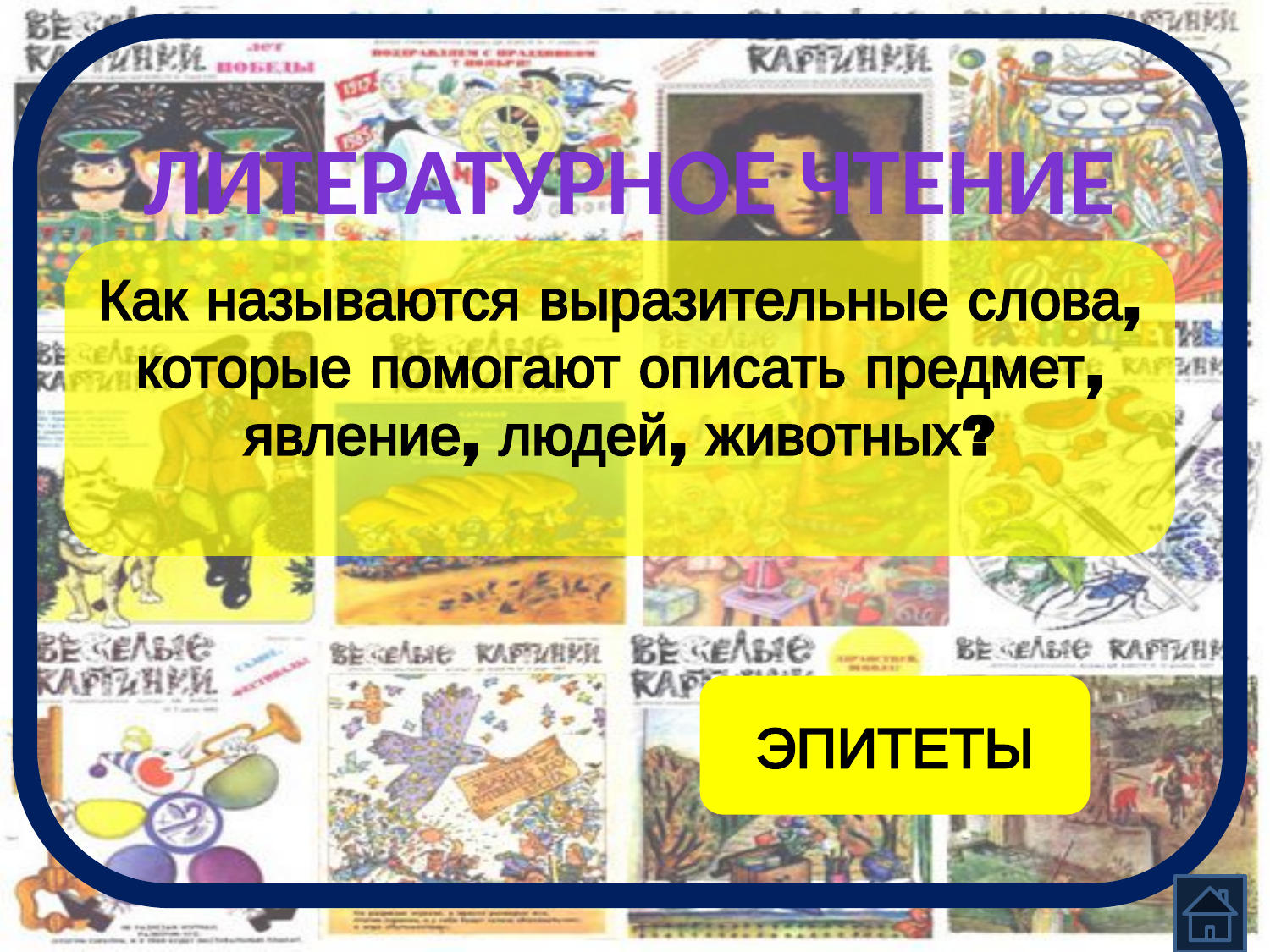

ЛИТЕРАТУРНОЕ ЧТЕНИЕ
Как называются выразительные слова, которые помогают описать предмет, явление, людей, животных?

ЭПИТЕТЫ